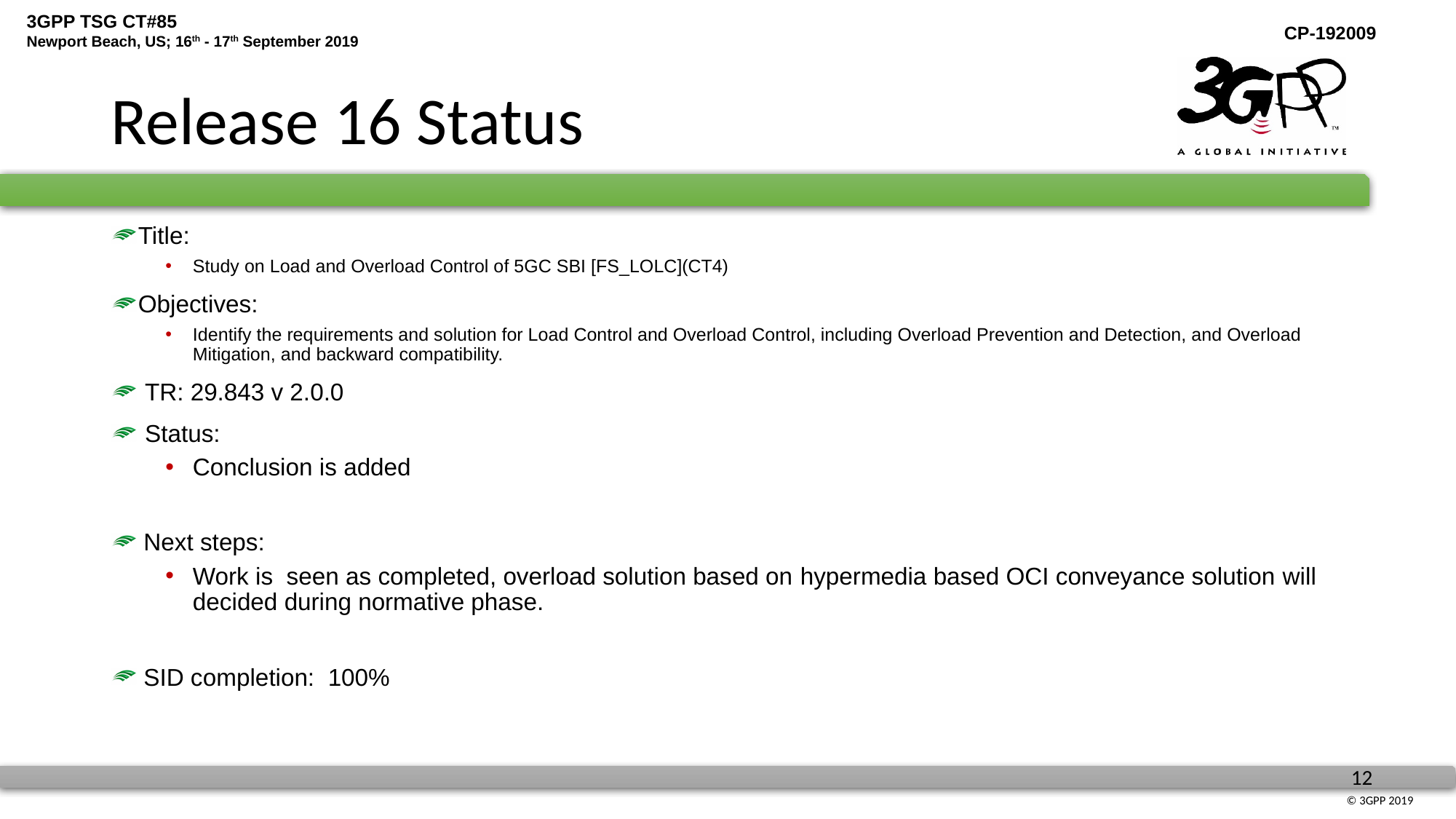

# Release 16 Status
Title:
Study on Load and Overload Control of 5GC SBI [FS_LOLC](CT4)
Objectives:
Identify the requirements and solution for Load Control and Overload Control, including Overload Prevention and Detection, and Overload Mitigation, and backward compatibility.
 TR: 29.843 v 2.0.0
 Status:
Conclusion is added

 Next steps:
Work is  seen as completed, overload solution based on hypermedia based OCI conveyance solution will decided during normative phase.

 SID completion:  100%